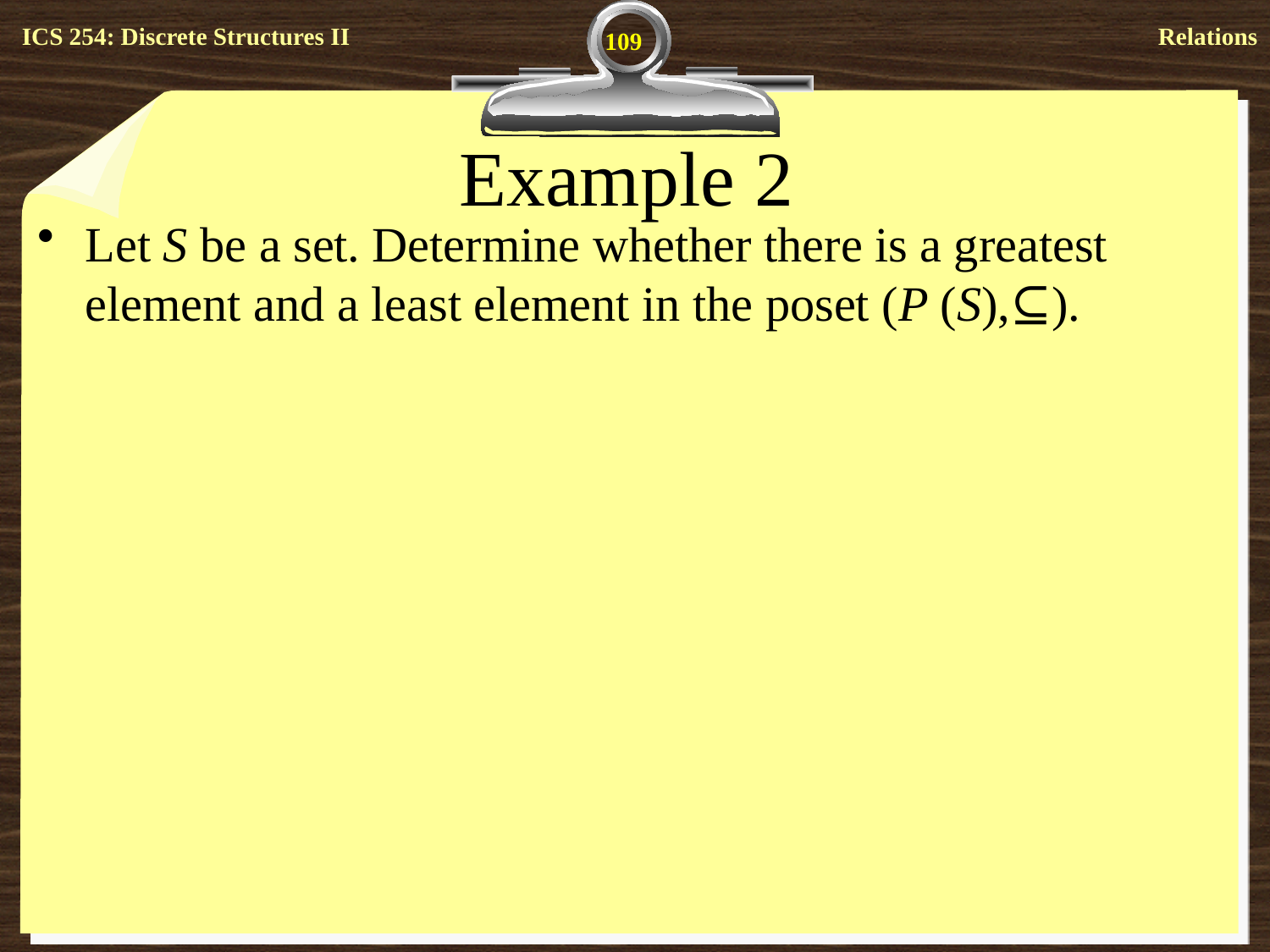

109
# Example 2
Let S be a set. Determine whether there is a greatest element and a least element in the poset (P (S),⊆).